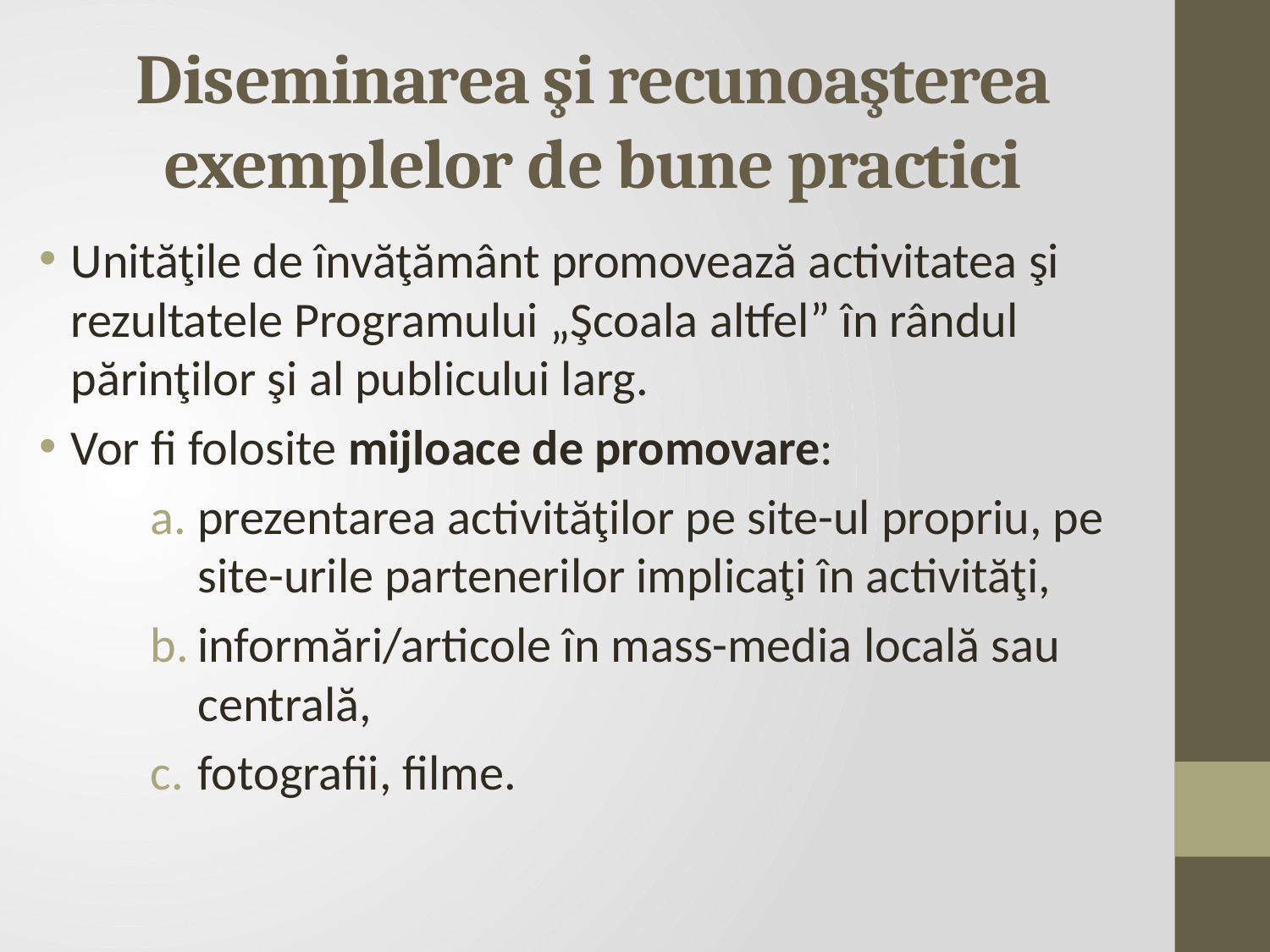

# Diseminarea şi recunoaşterea exemplelor de bune practici
Unităţile de învăţământ promovează activitatea şi rezultatele Programului „Şcoala altfel” în rândul părinţilor şi al publicului larg.
Vor fi folosite mijloace de promovare:
prezentarea activităţilor pe site-ul propriu, pe site-urile partenerilor implicaţi în activităţi,
informări/articole în mass-media locală sau centrală,
fotografii, filme.